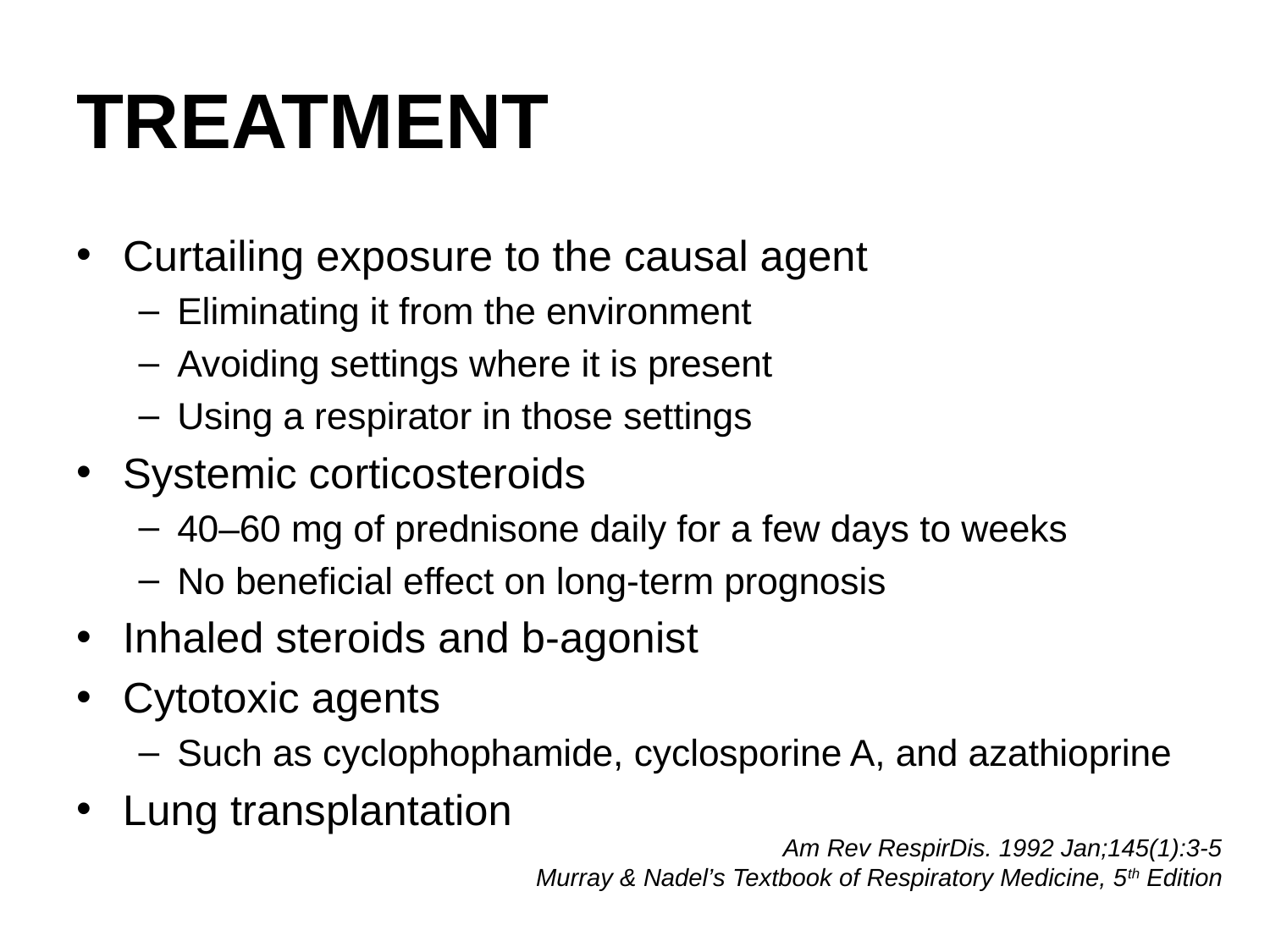

# TREATMENT
Curtailing exposure to the causal agent
Eliminating it from the environment
Avoiding settings where it is present
Using a respirator in those settings
Systemic corticosteroids
40–60 mg of prednisone daily for a few days to weeks
No beneficial effect on long-term prognosis
Inhaled steroids and b-agonist
Cytotoxic agents
Such as cyclophophamide, cyclosporine A, and azathioprine
Lung transplantation
Am Rev RespirDis. 1992 Jan;145(1):3-5
Murray & Nadel’s Textbook of Respiratory Medicine, 5th Edition